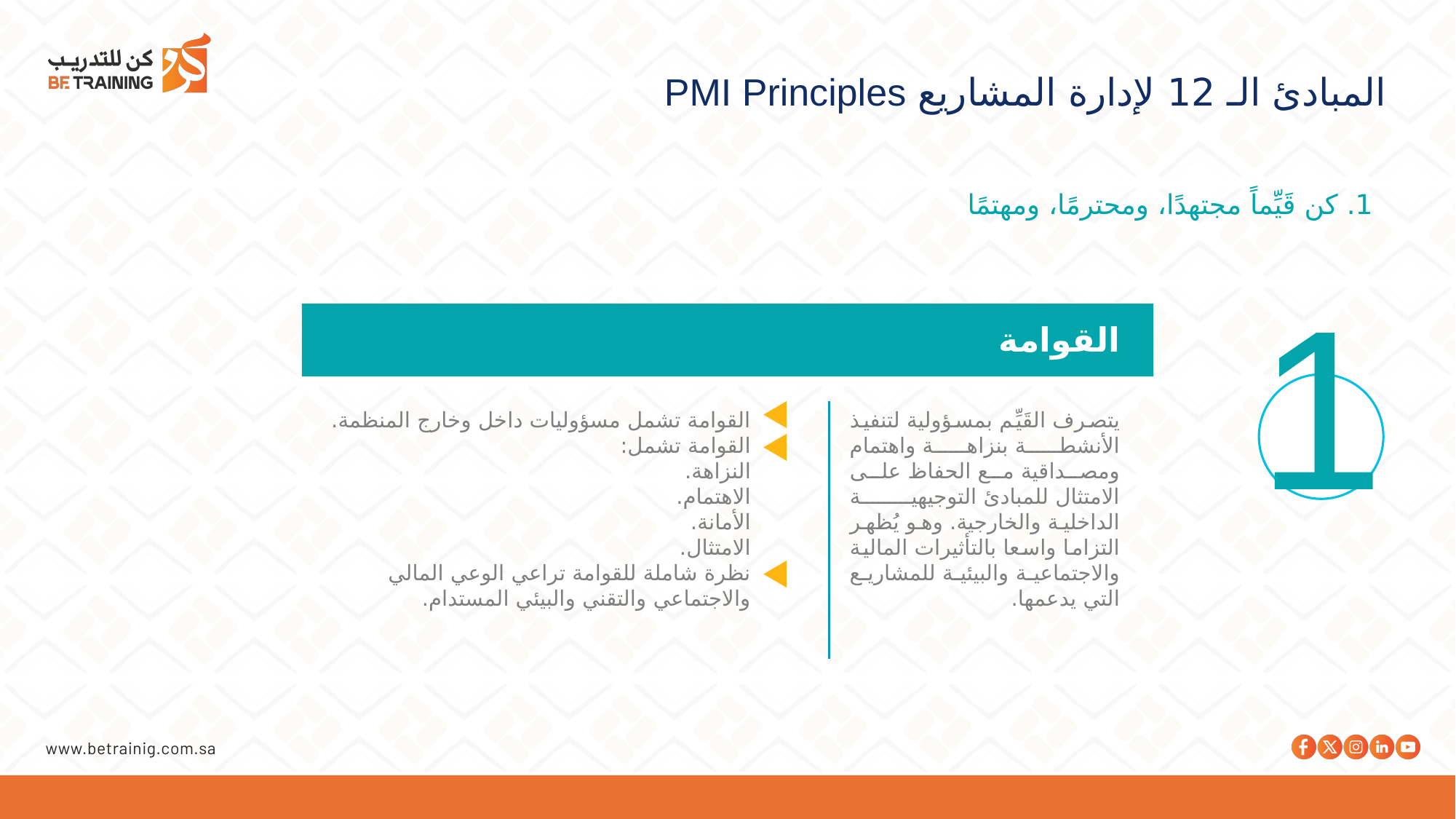

المبادئ الـ 12 لإدارة المشاريع PMI Principles
1. كن قَيِّماً مجتهدًا، ومحترمًا، ومهتمًا
1

القوامة

القوامة تشمل مسؤوليات داخل وخارج المنظمة.
القوامة تشمل:
النزاهة.
الاهتمام.
الأمانة.
الامتثال.
نظرة شاملة للقوامة تراعي الوعي المالي والاجتماعي والتقني والبيئي المستدام.
يتصرف القَيِّم بمسؤولية لتنفيذ الأنشطة بنزاهة واهتمام ومصداقية مع الحفاظ على الامتثال للمبادئ التوجيهية الداخلية والخارجية. وهو يُظهر التزاما واسعا بالتأثيرات المالية والاجتماعية والبيئية للمشاريع التي يدعمها.